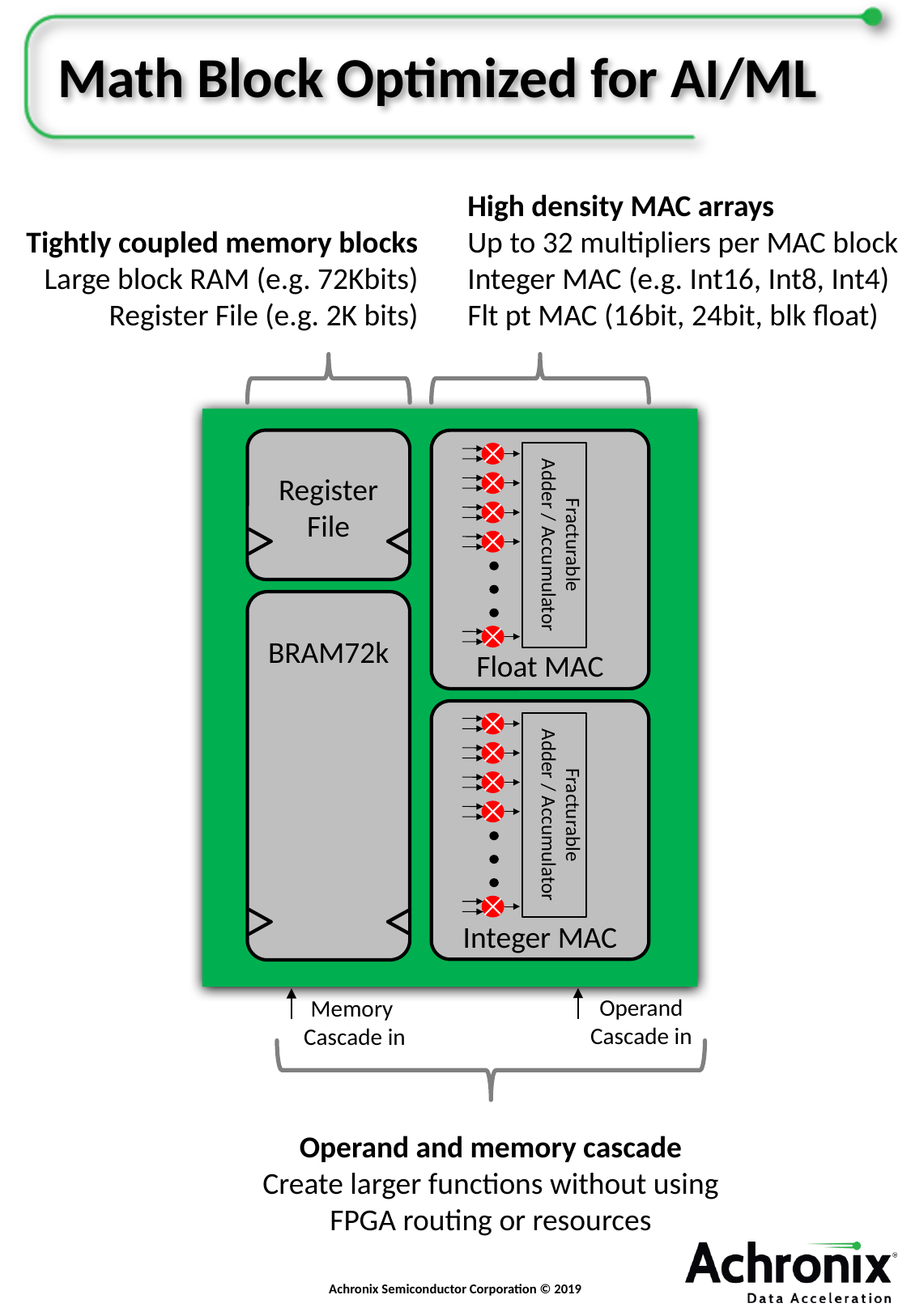

# Math Block Optimized for AI/ML
High density MAC arrays
Up to 32 multipliers per MAC block
Integer MAC (e.g. Int16, Int8, Int4)
Flt pt MAC (16bit, 24bit, blk float)
Tightly coupled memory blocks
Large block RAM (e.g. 72Kbits)
Register File (e.g. 2K bits)

Register
File
Float MAC

Fracturable
Adder / Accumulator

BRAM72k
Integer MAC

Fracturable
Adder / Accumulator

Operand
Cascade in
Memory
Cascade in

Operand and memory cascade
Create larger functions without using FPGA routing or resources